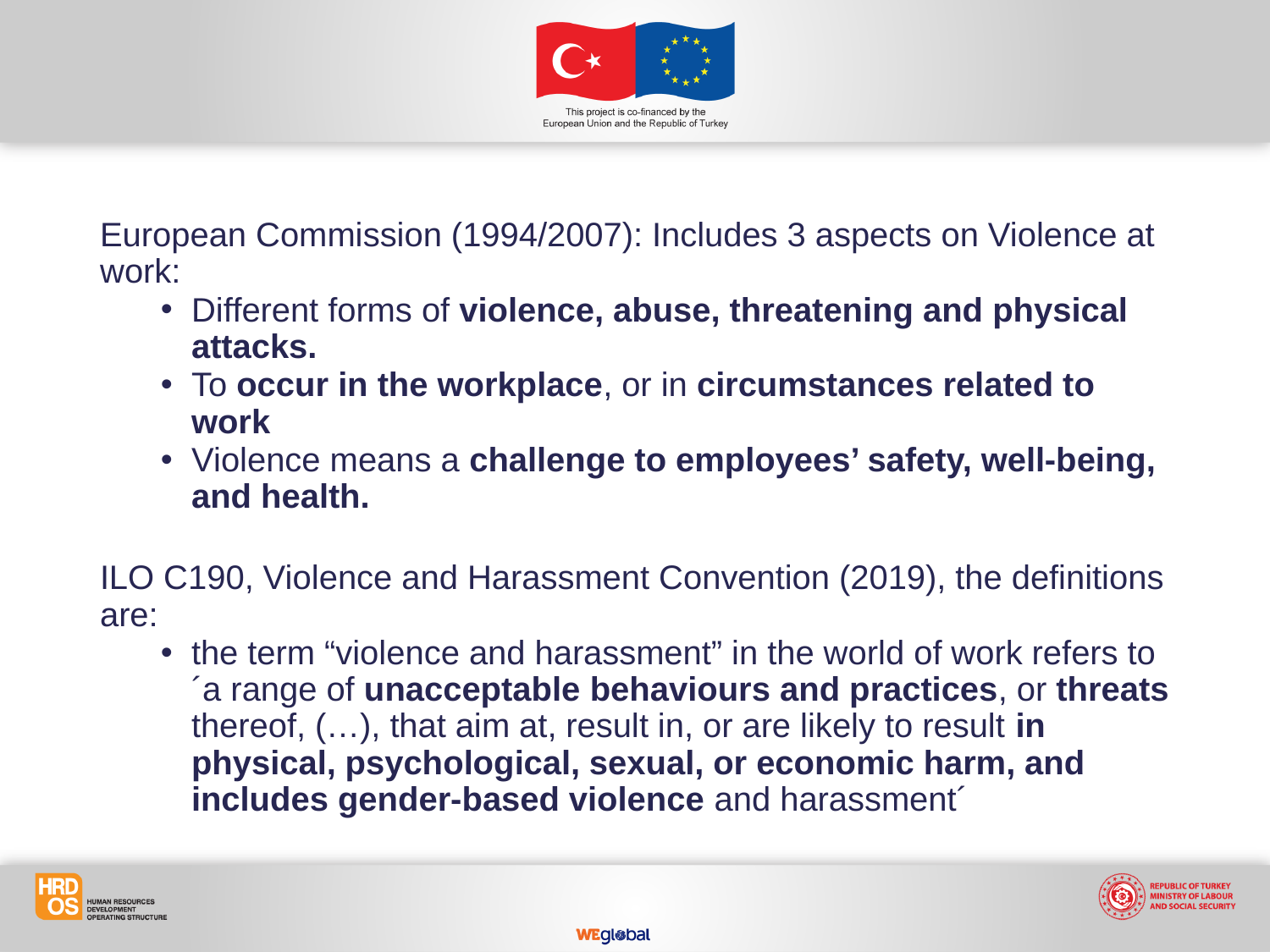

European Commission (1994/2007): Includes 3 aspects on Violence at work:
Different forms of violence, abuse, threatening and physical attacks.
To occur in the workplace, or in circumstances related to work
Violence means a challenge to employees’ safety, well-being, and health.

ILO C190, Violence and Harassment Convention (2019), the definitions are:
the term “violence and harassment” in the world of work refers to ´a range of unacceptable behaviours and practices, or threats thereof, (…), that aim at, result in, or are likely to result in physical, psychological, sexual, or economic harm, and includes gender-based violence and harassment´